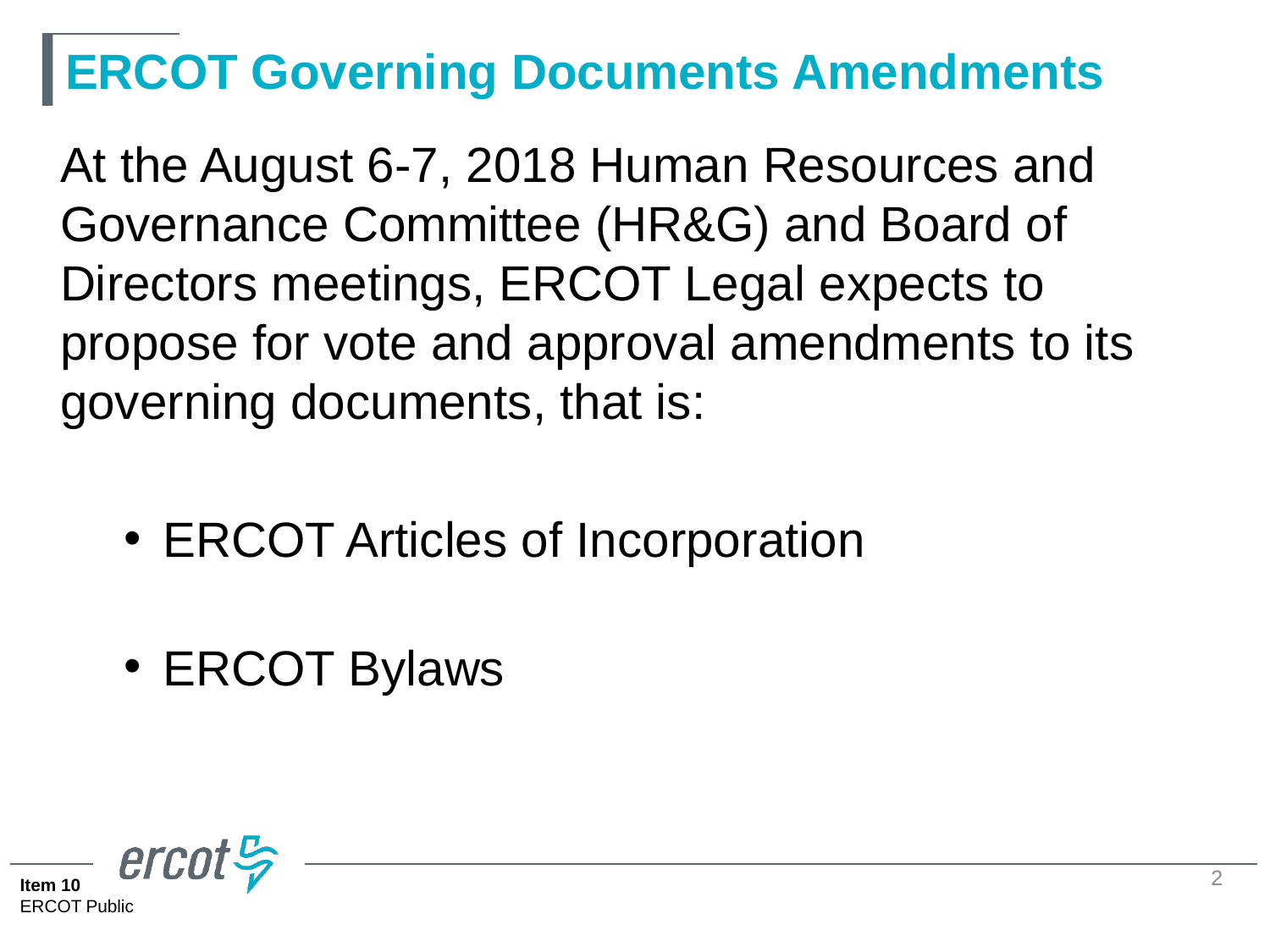

# ERCOT Governing Documents Amendments
At the August 6-7, 2018 Human Resources and Governance Committee (HR&G) and Board of Directors meetings, ERCOT Legal expects to propose for vote and approval amendments to its governing documents, that is:

ERCOT Articles of Incorporation

ERCOT Bylaws

2